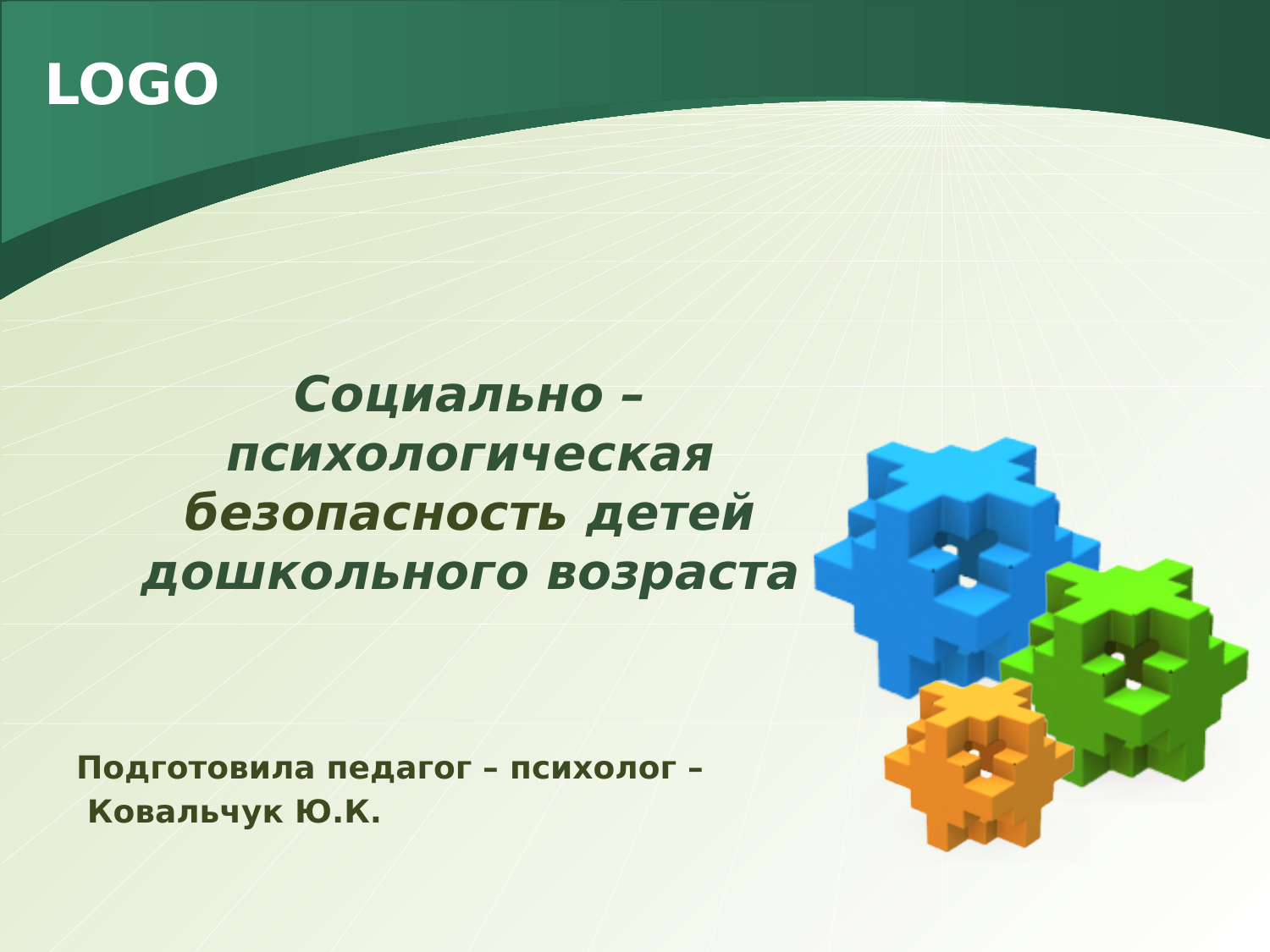

Социально – психологическая безопасность детей дошкольного возраста
Подготовила педагог – психолог –
 Ковальчук Ю.К.